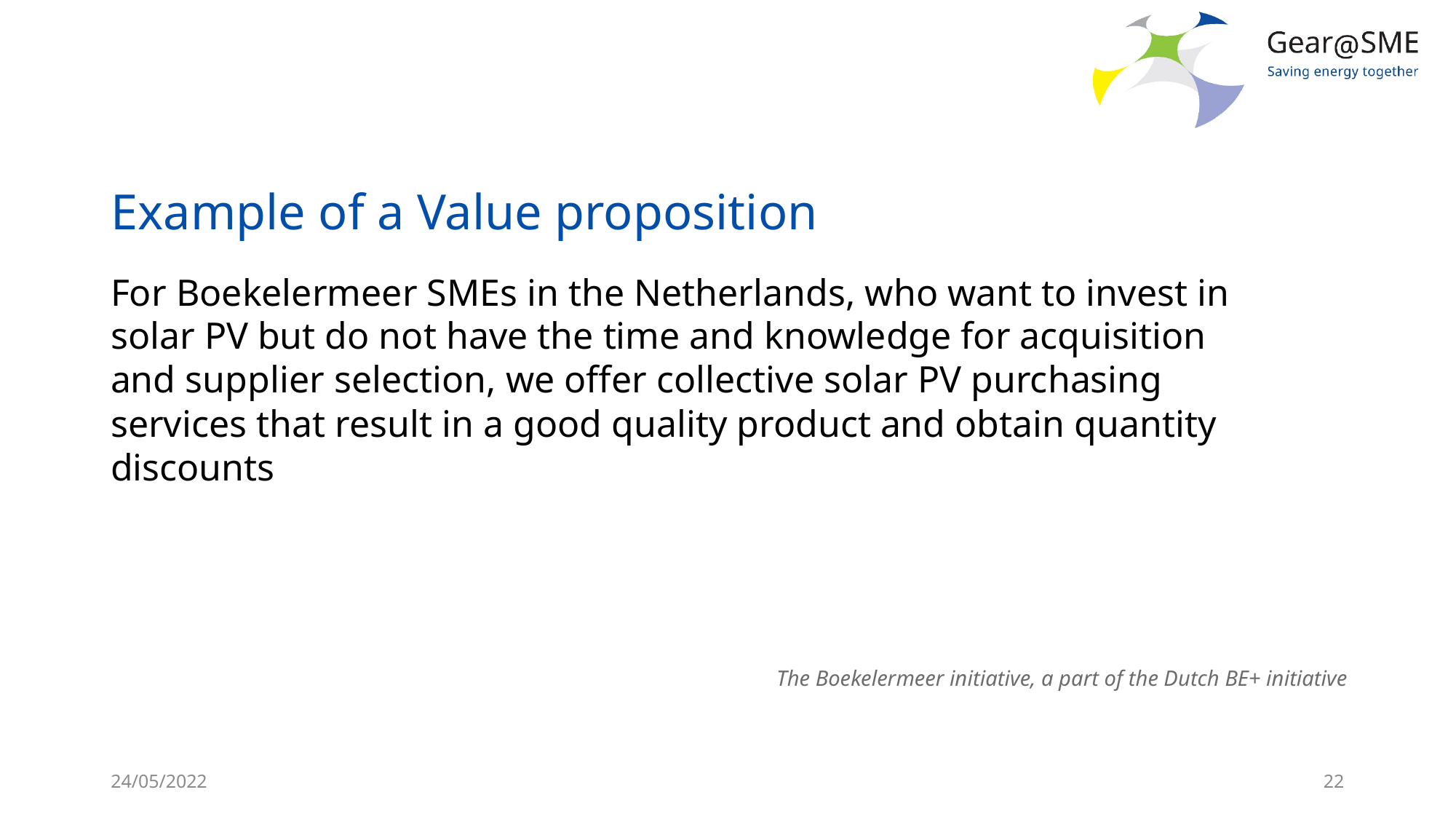

# Example of a Value proposition
For Boekelermeer SMEs in the Netherlands, who want to invest in solar PV but do not have the time and knowledge for acquisition and supplier selection, we offer collective solar PV purchasing services that result in a good quality product and obtain quantity discounts
The Boekelermeer initiative, a part of the Dutch BE+ initiative

24/05/2022
22